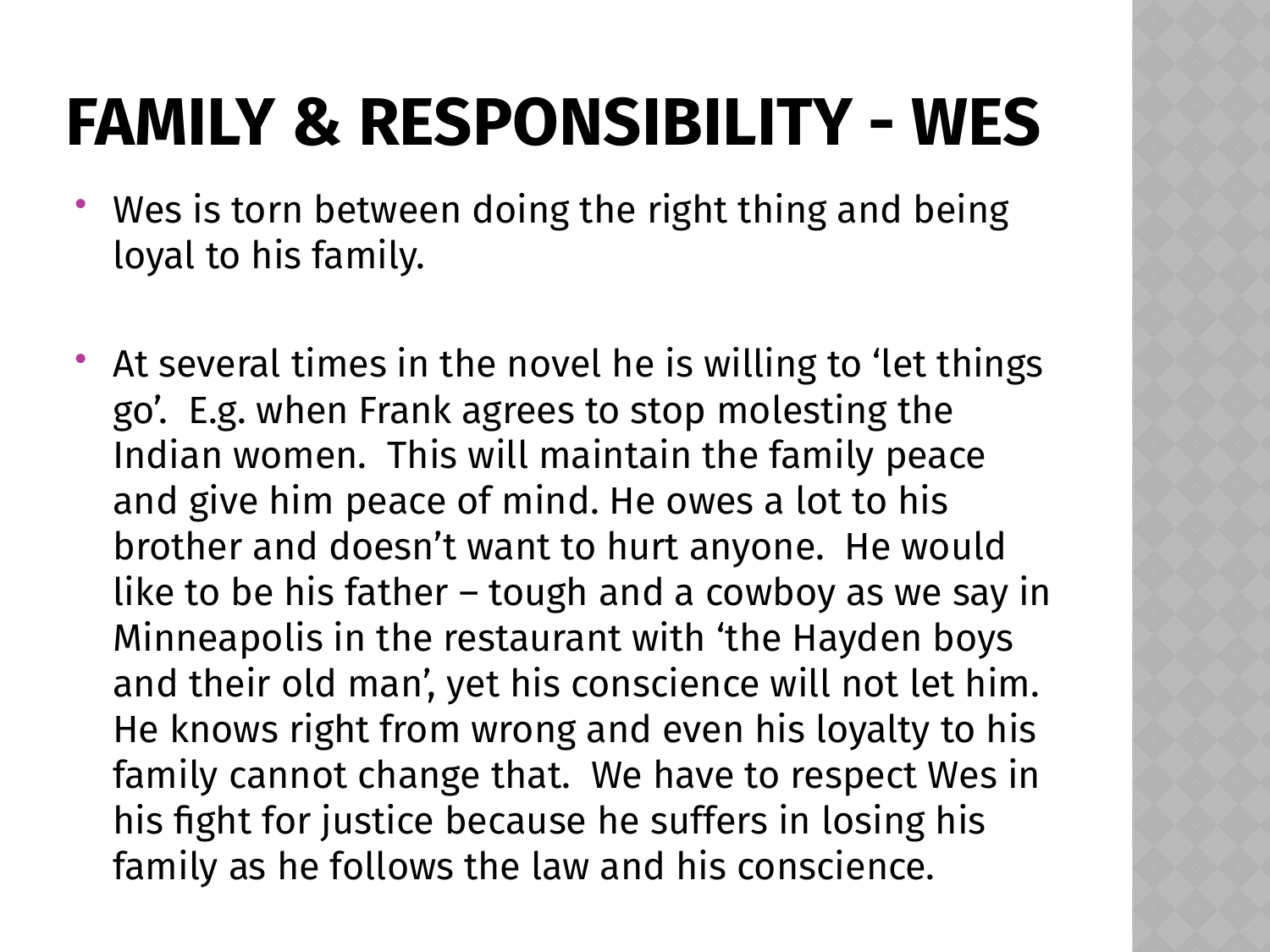

# Family & responsibility - wes
Wes is torn between doing the right thing and being loyal to his family.

At several times in the novel he is willing to ‘let things go’.  E.g. when Frank agrees to stop molesting the Indian women.  This will maintain the family peace and give him peace of mind. He owes a lot to his brother and doesn’t want to hurt anyone.  He would like to be his father – tough and a cowboy as we say in Minneapolis in the restaurant with ‘the Hayden boys and their old man’, yet his conscience will not let him.  He knows right from wrong and even his loyalty to his family cannot change that.  We have to respect Wes in his fight for justice because he suffers in losing his family as he follows the law and his conscience.